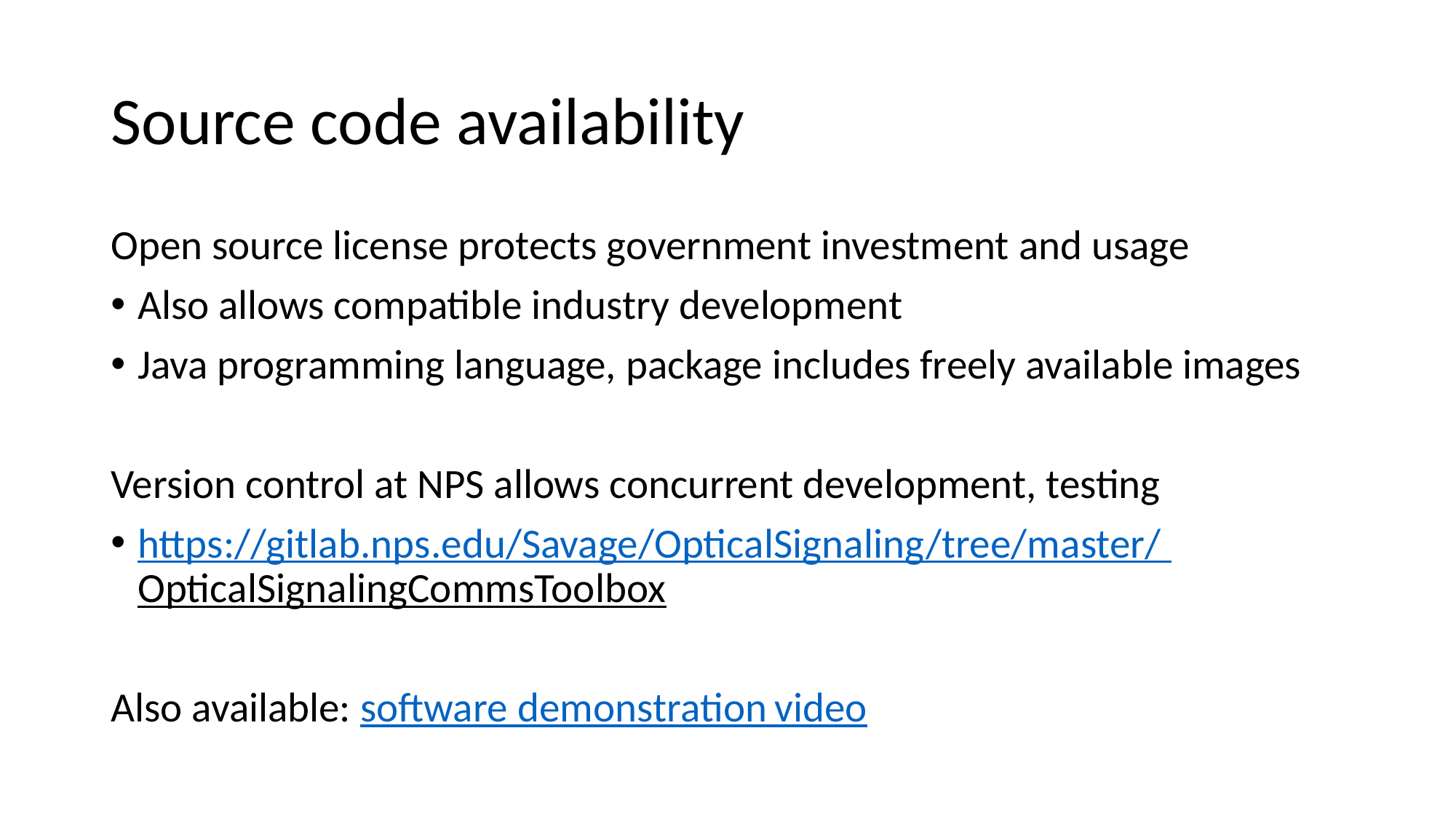

# Source code availability
Open source license protects government investment and usage
Also allows compatible industry development
Java programming language, package includes freely available images

Version control at NPS allows concurrent development, testing
https://gitlab.nps.edu/Savage/OpticalSignaling/tree/master/ OpticalSignalingCommsToolbox

Also available: software demonstration video